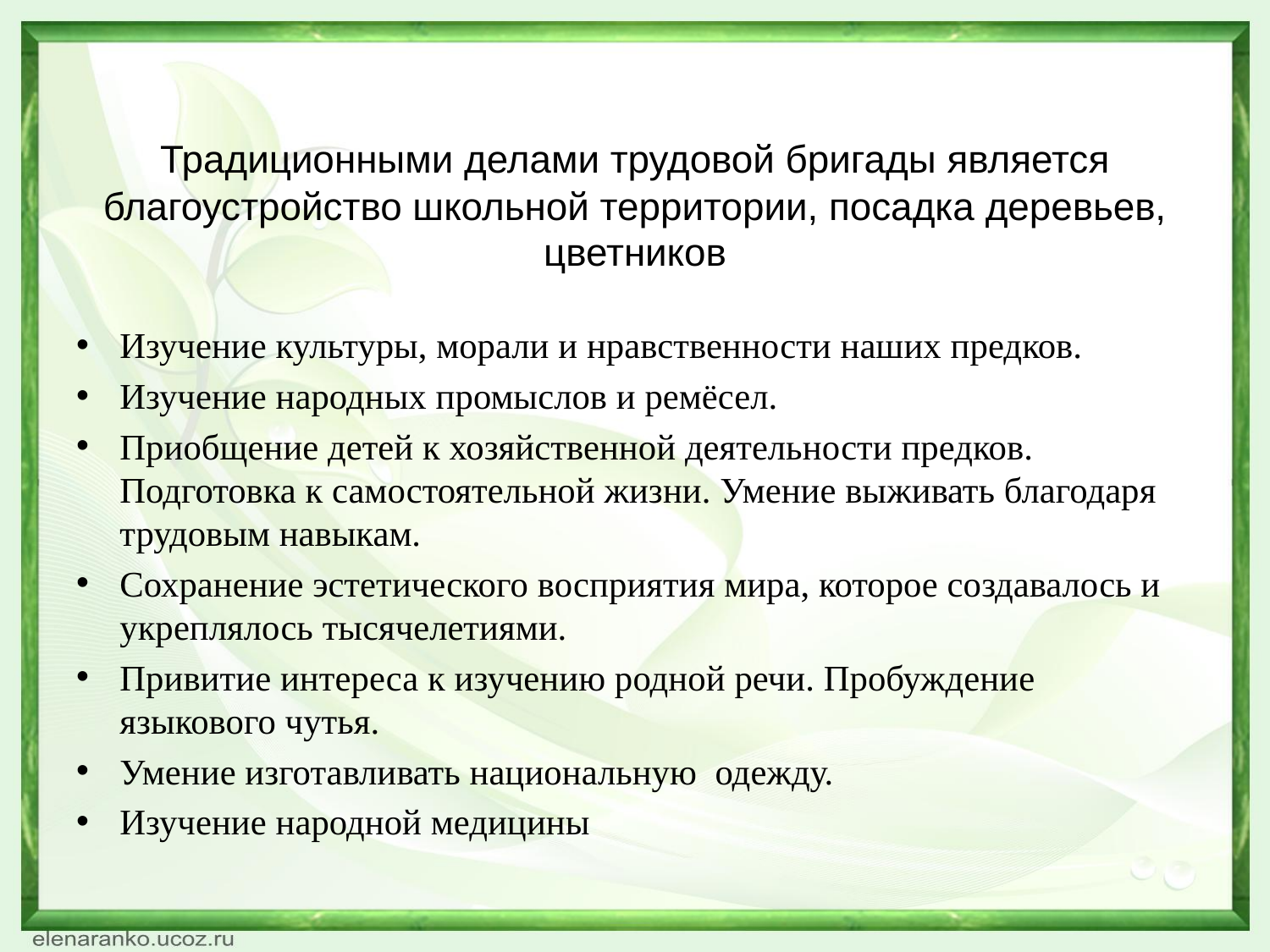

# Традиционными делами трудовой бригады является благоустройство школьной территории, посадка деревьев, цветников
Изучение культуры, морали и нравственности наших предков.
Изучение народных промыслов и ремёсел.
Приобщение детей к хозяйственной деятельности предков. Подготовка к самостоятельной жизни. Умение выживать благодаря трудовым навыкам.
Сохранение эстетического восприятия мира, которое создавалось и укреплялось тысячелетиями.
Привитие интереса к изучению родной речи. Пробуждение языкового чутья.
Умение изготавливать национальную  одежду.
Изучение народной медицины